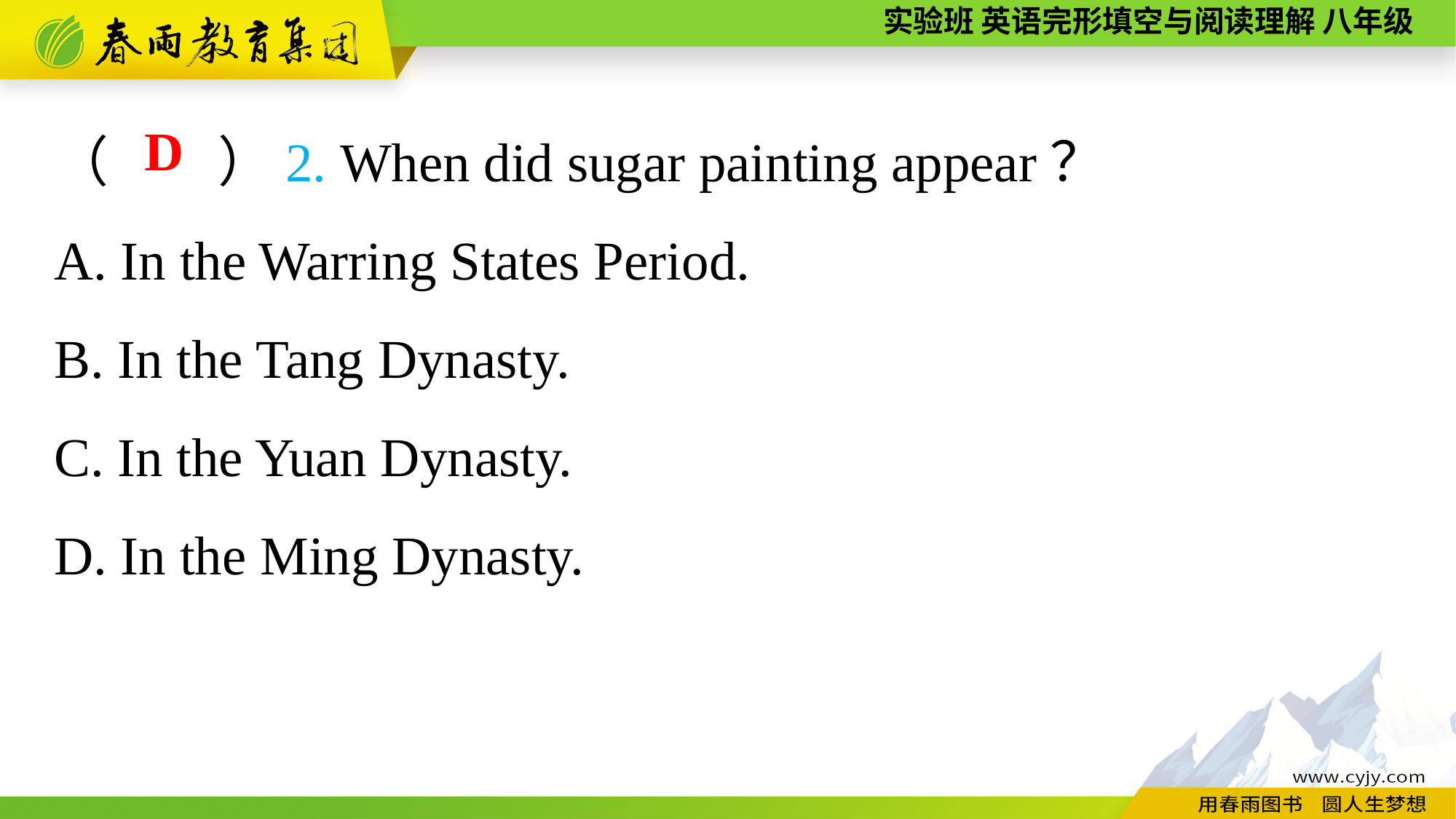

（　　）2. When did sugar painting appear？
A. In the Warring States Period.
B. In the Tang Dynasty.
C. In the Yuan Dynasty.
D. In the Ming Dynasty.
D